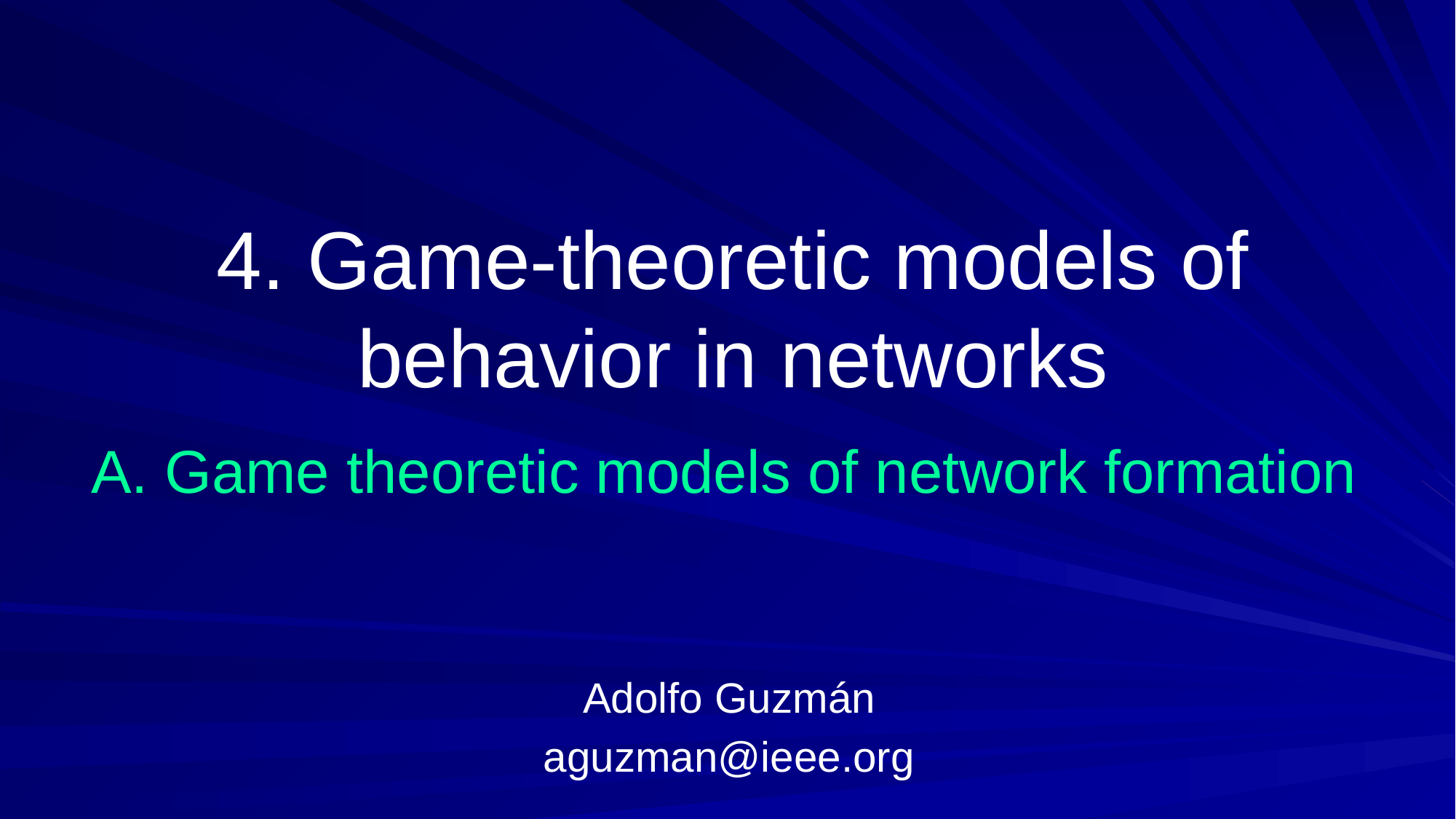

# 4. Game-theoretic models of behavior in networks A. Game theoretic models of network formation
Adolfo Guzmán
aguzman@ieee.org